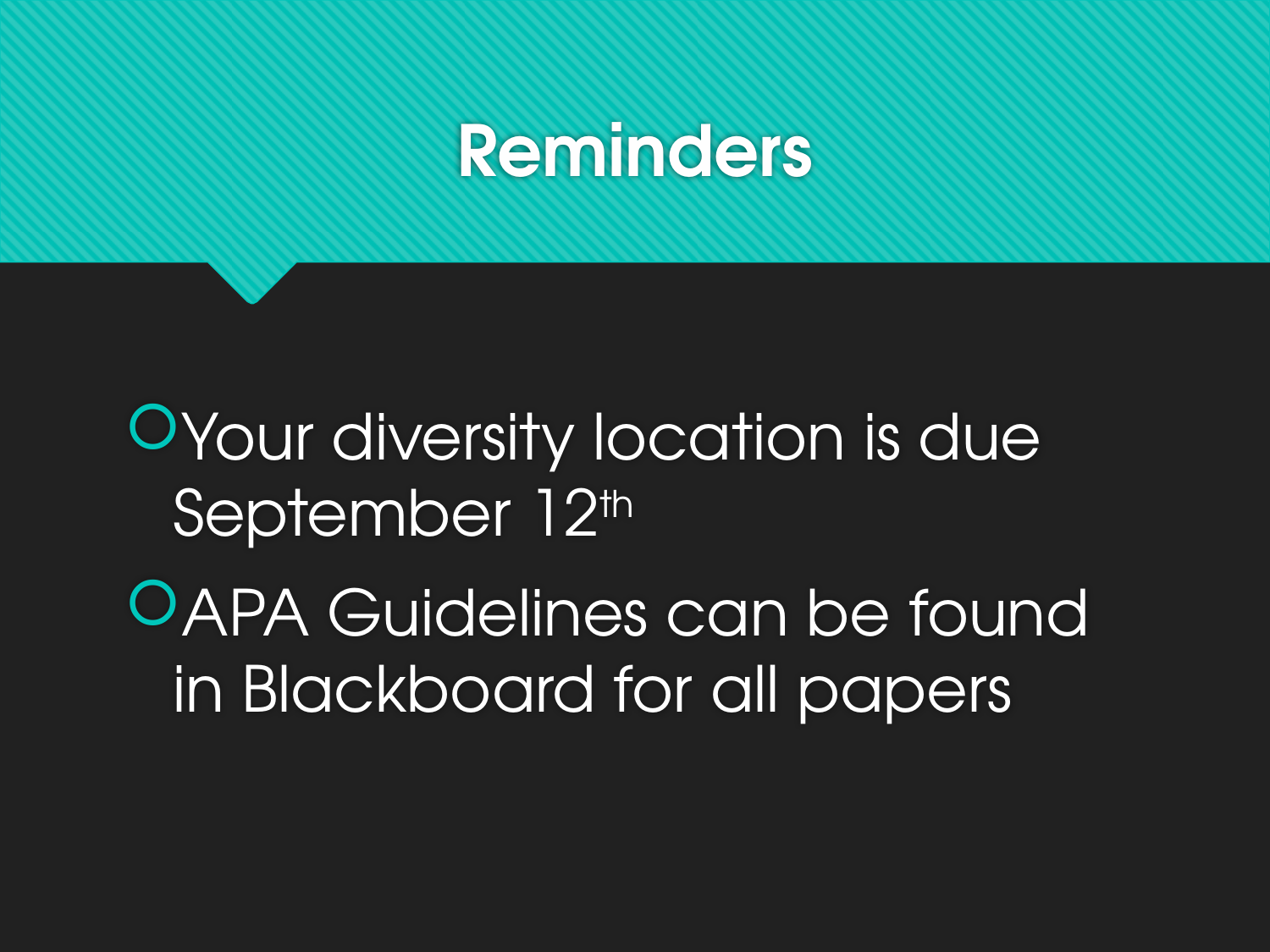

# Reminders
Your diversity location is due September 12th
APA Guidelines can be found in Blackboard for all papers